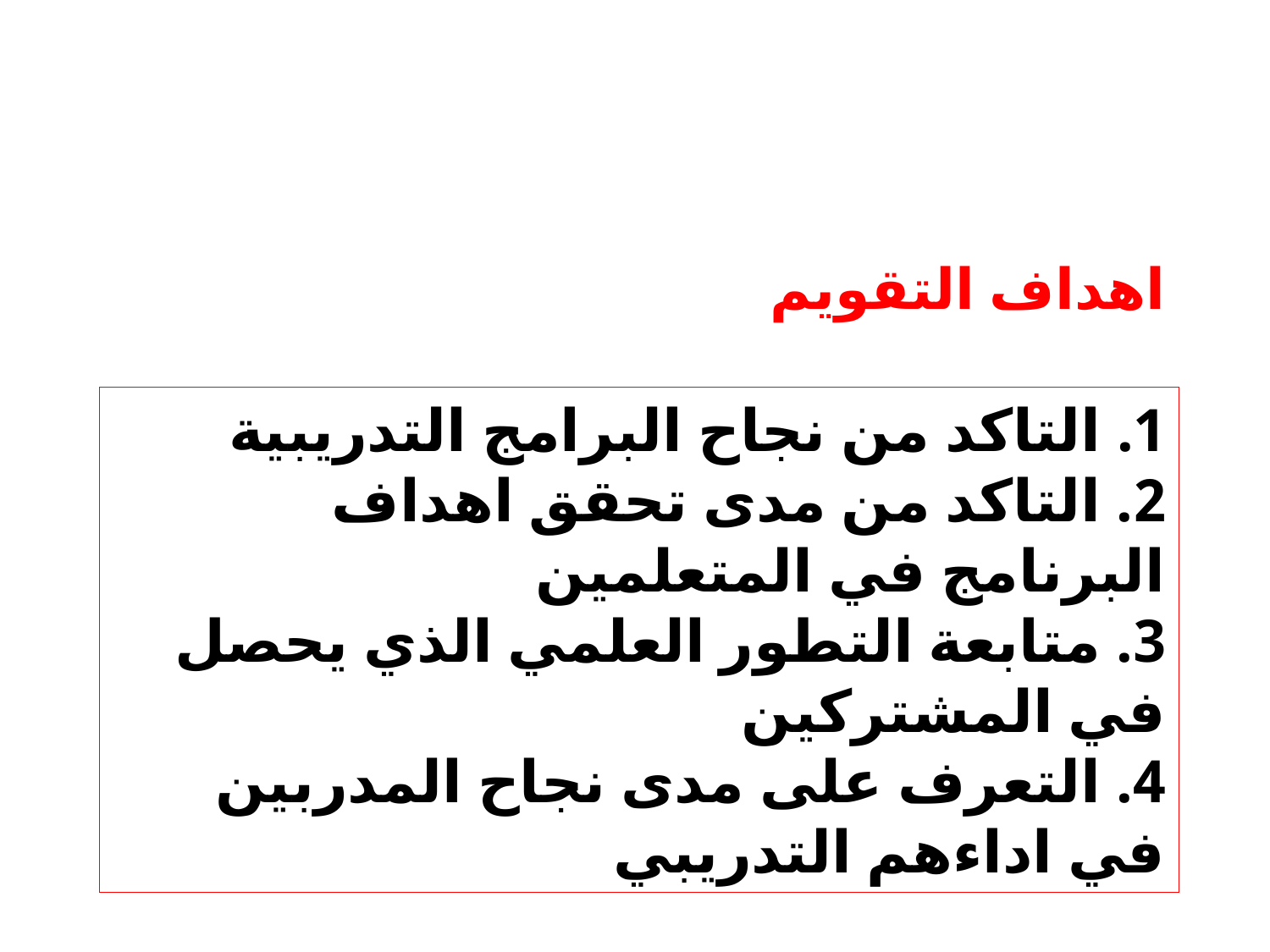

اهداف التقويم
# 1. التاكد من نجاح البرامج التدريبية 2. التاكد من مدى تحقق اهداف البرنامج في المتعلمين 3. متابعة التطور العلمي الذي يحصل في المشتركين 4. التعرف على مدى نجاح المدربين في اداءهم التدريبي